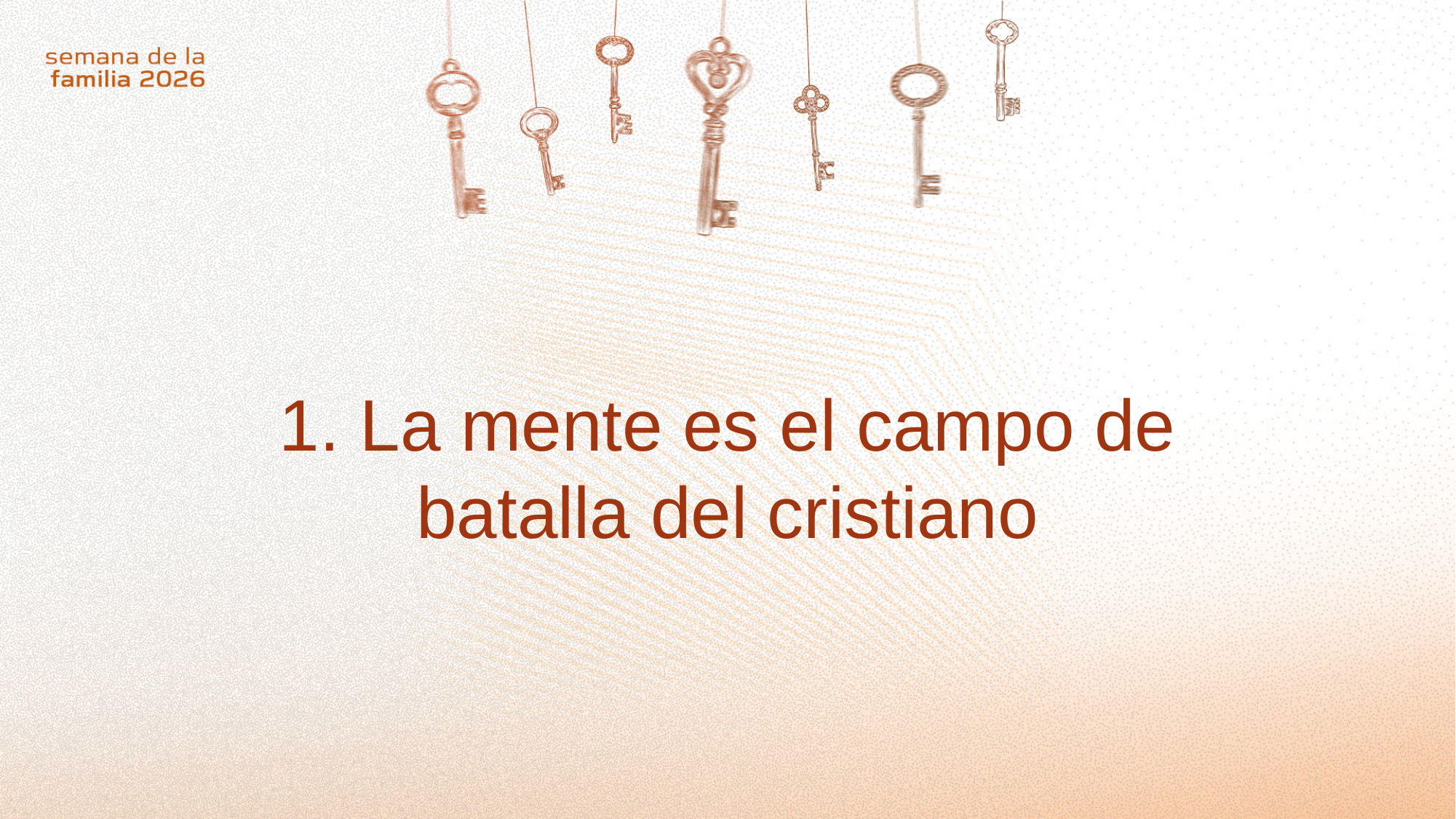

1. La mente es el campo de batalla del cristiano